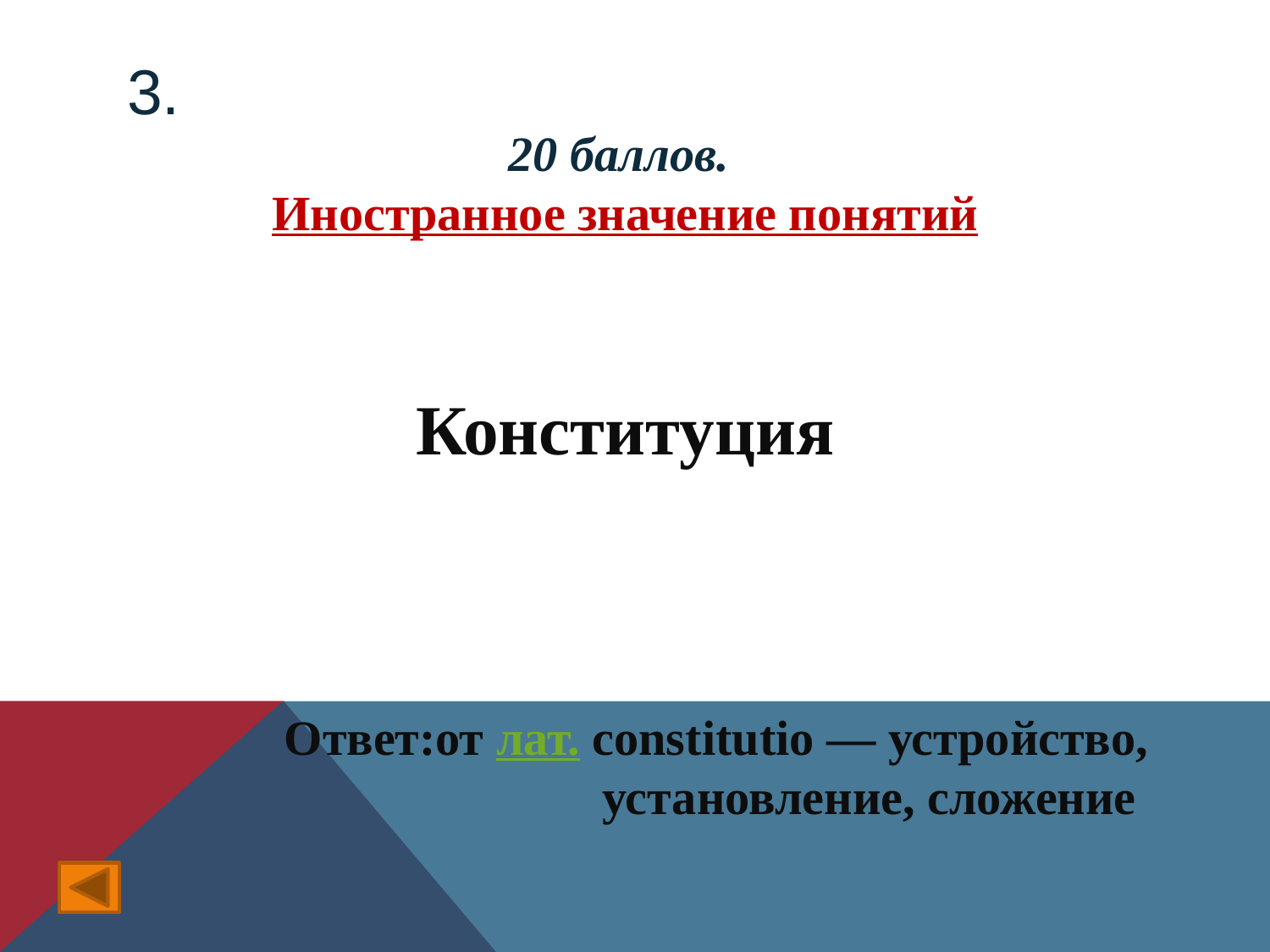

# 3.
20 баллов.
Иностранное значение понятий

Конституция

Ответ:от лат. constitutio — устройство, установление, сложение